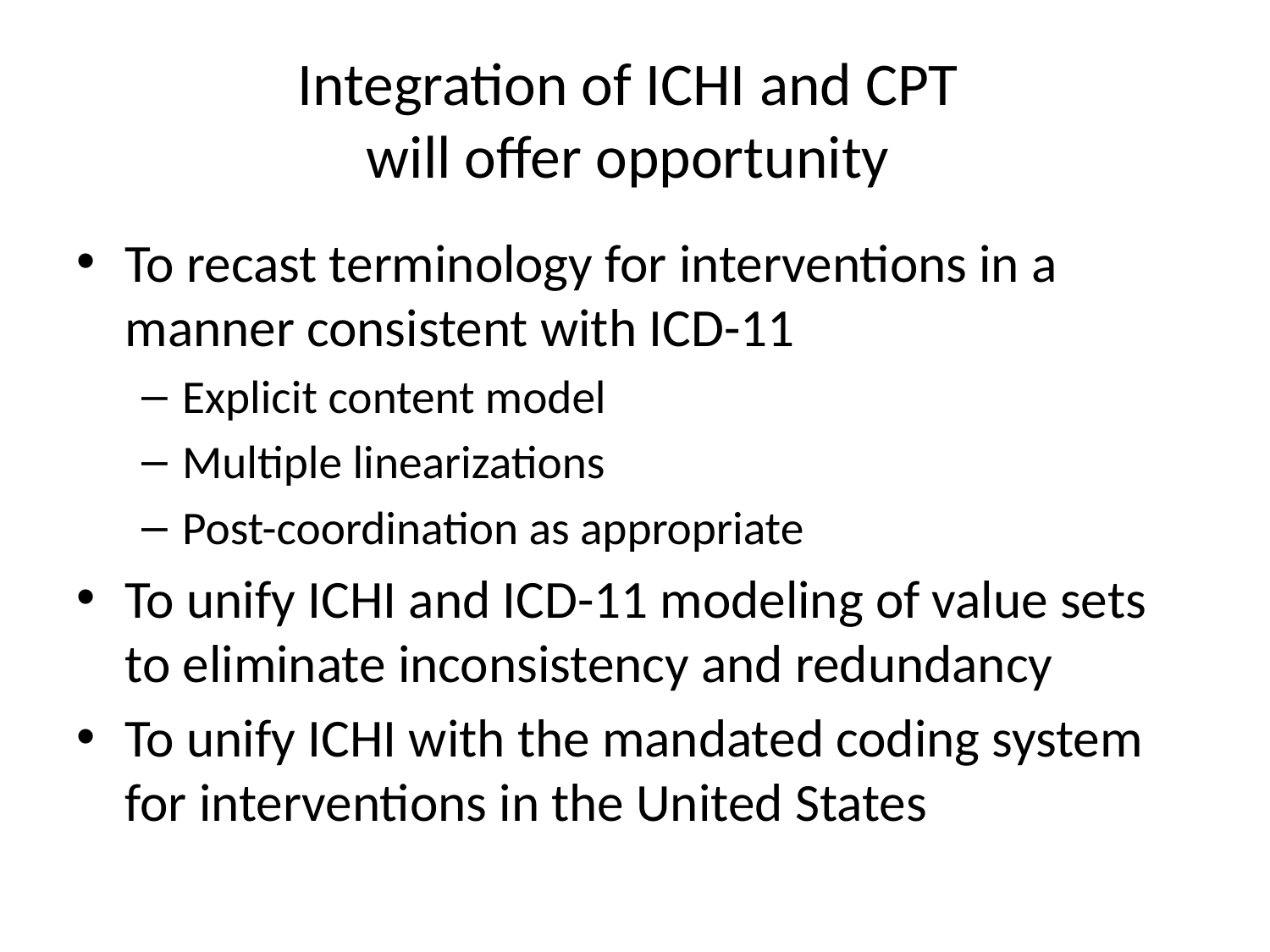

# Integration of ICHI and CPT will offer opportunity
To recast terminology for interventions in a manner consistent with ICD-11
Explicit content model
Multiple linearizations
Post-coordination as appropriate
To unify ICHI and ICD-11 modeling of value sets to eliminate inconsistency and redundancy
To unify ICHI with the mandated coding system for interventions in the United States